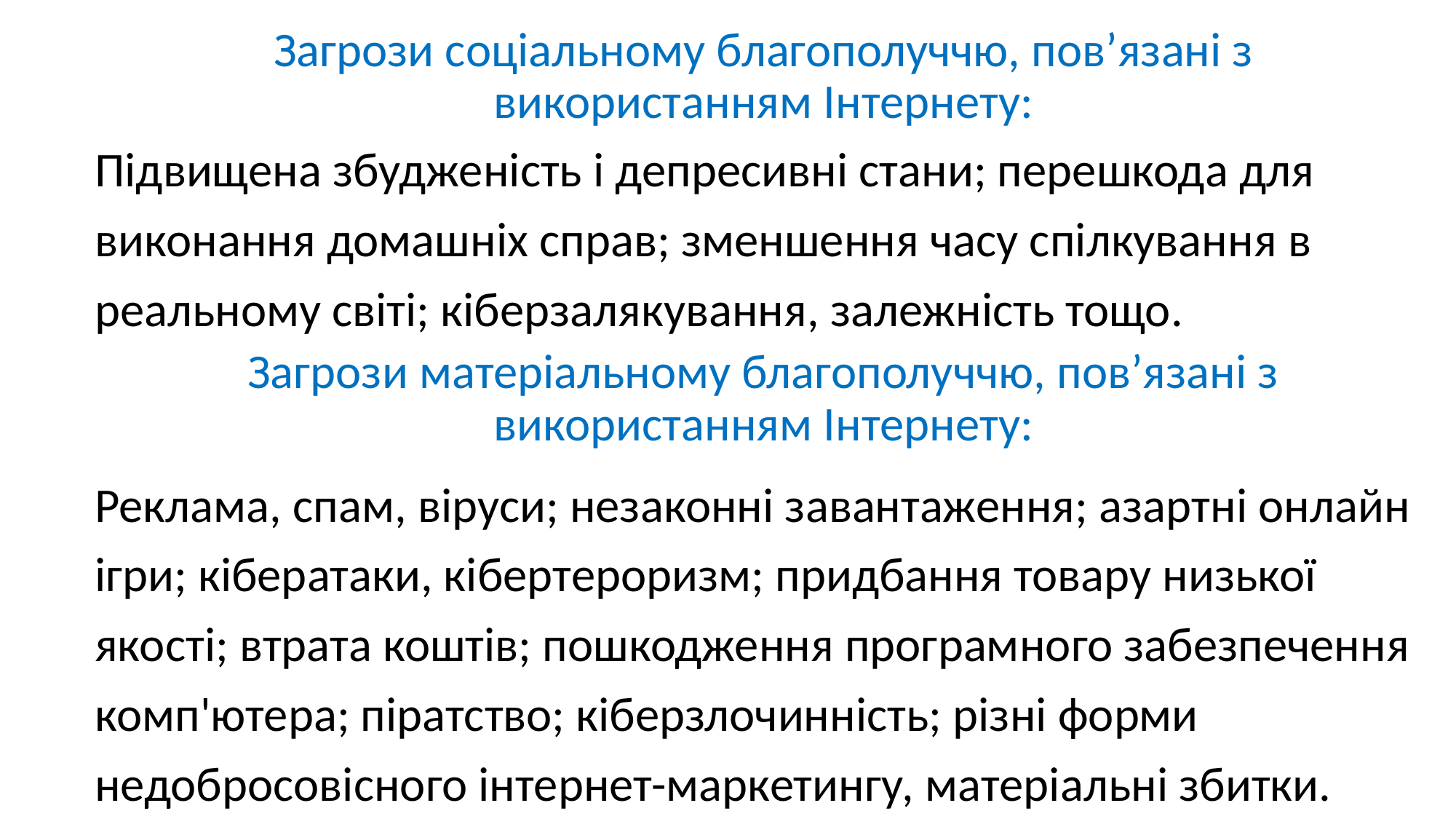

# Загрози соціальному благополуччю, пов’язані з використанням Інтернету:
Підвищена збудженість і депресивні стани; перешкода для виконання домашніх справ; зменшення часу спілкування в реальному світі; кіберзалякування, залежність тощо.
Загрози матеріальному благополуччю, пов’язані з використанням Інтернету:
Реклама, спам, віруси; незаконні завантаження; азартні онлайн ігри; кібератаки, кібертероризм; придбання товару низької якості; втрата коштів; пошкодження програмного забезпечення комп'ютера; піратство; кіберзлочинність; різні форми недобросовісного інтернет-маркетингу, матеріальні збитки.